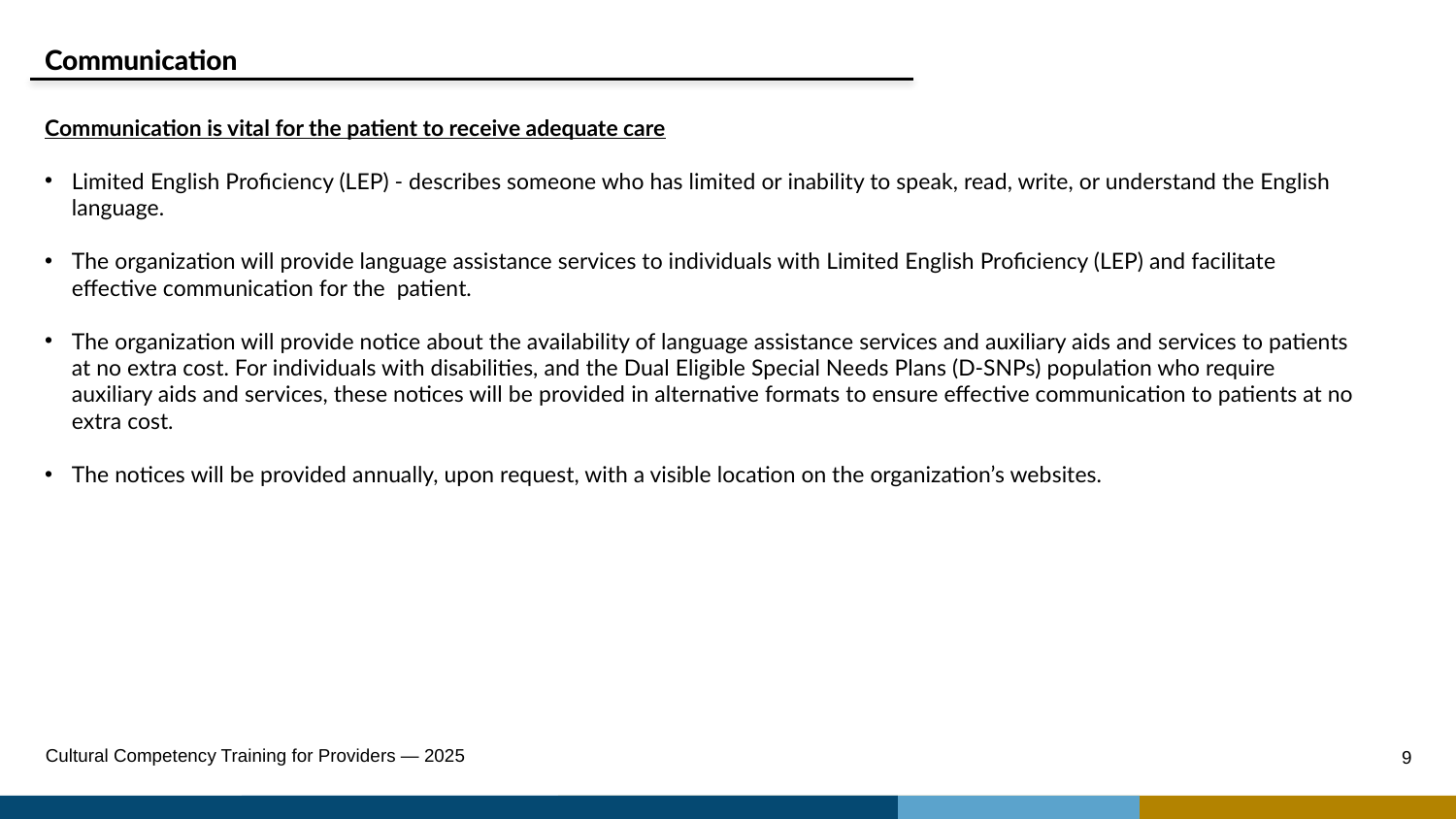

Communication
Communication is vital for the patient to receive adequate care

Limited English Proficiency (LEP) - describes someone who has limited or inability to speak, read, write, or understand the English language.

The organization will provide language assistance services to individuals with Limited English Proficiency (LEP) and facilitate effective communication for the  patient.

The organization will provide notice about the availability of language assistance services and auxiliary aids and services to patients at no extra cost. For individuals with disabilities, and the Dual Eligible Special Needs Plans (D-SNPs) population who require auxiliary aids and services, these notices will be provided in alternative formats to ensure effective communication to patients at no extra cost.

The notices will be provided annually, upon request, with a visible location on the organization’s websites.
Cultural Competency Training for Providers — 2025